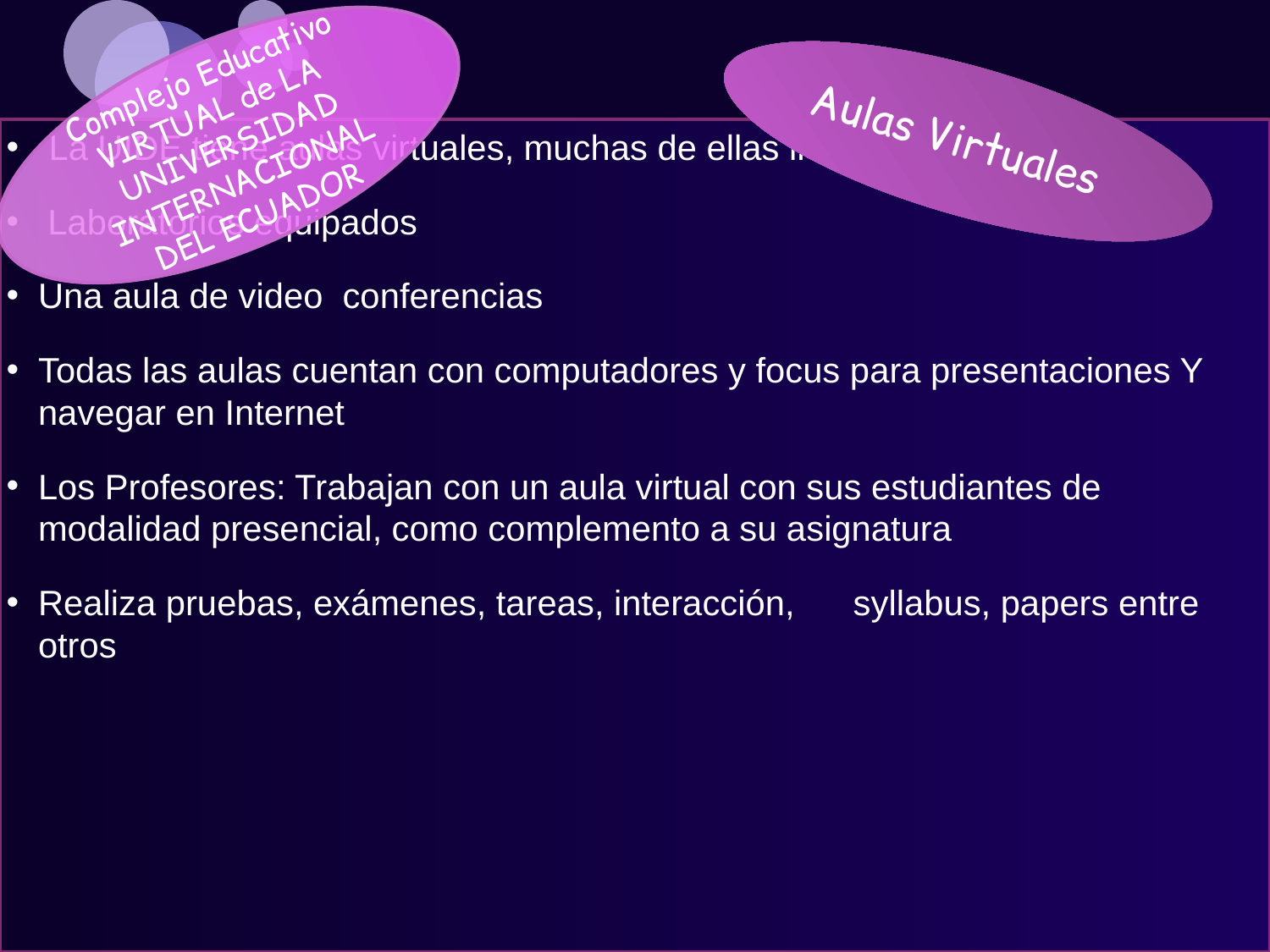

Complejo Educativo VIRTUAL de LA  UNIVERSIDAD INTERNACIONAL DEL ECUADOR
Aulas Virtuales
 La UIDE tiene aulas virtuales, muchas de ellas inactivas
 Laboratorios equipados
Una aula de video  conferencias
Todas las aulas cuentan con computadores y focus para presentaciones Y  navegar en Internet
Los Profesores: Trabajan con un aula virtual con sus estudiantes de modalidad presencial, como complemento a su asignatura
Realiza pruebas, exámenes, tareas, interacción,      syllabus, papers entre otros